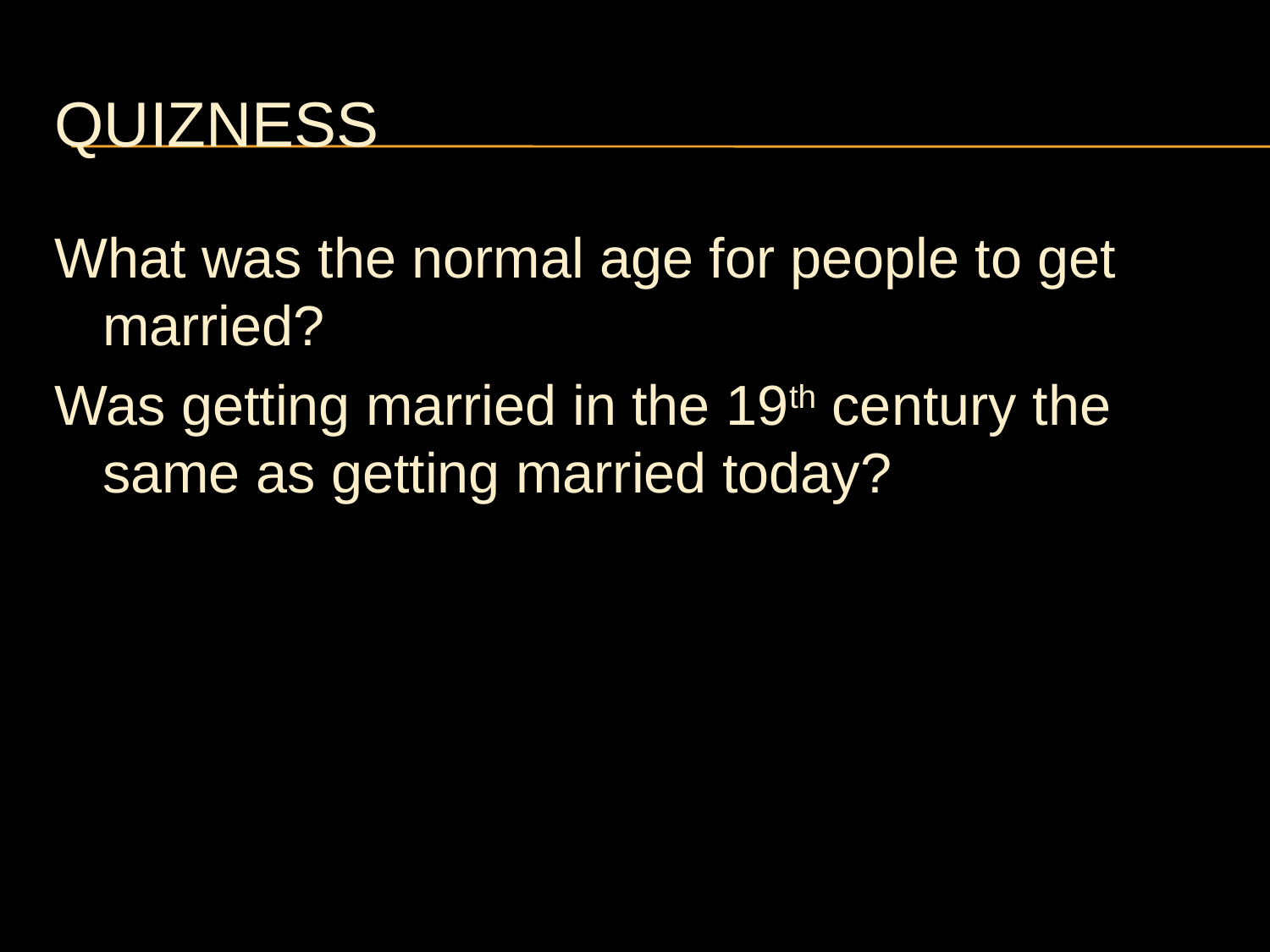

# Quizness
What was the normal age for people to get married?
Was getting married in the 19th century the same as getting married today?